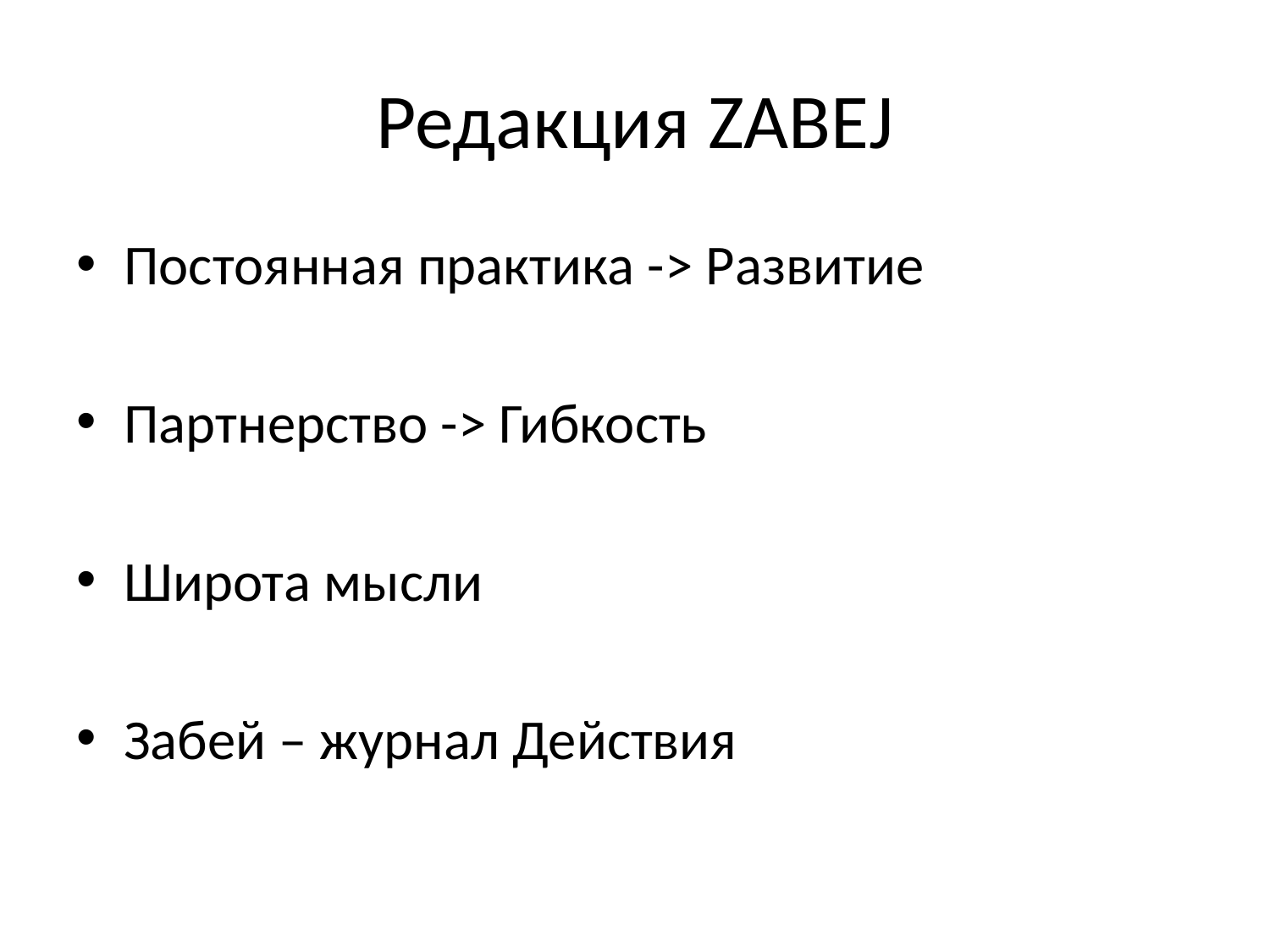

# Редакция ZABEJ
Постоянная практика -> Развитие

Партнерство -> Гибкость

Широта мысли

Забей – журнал Действия